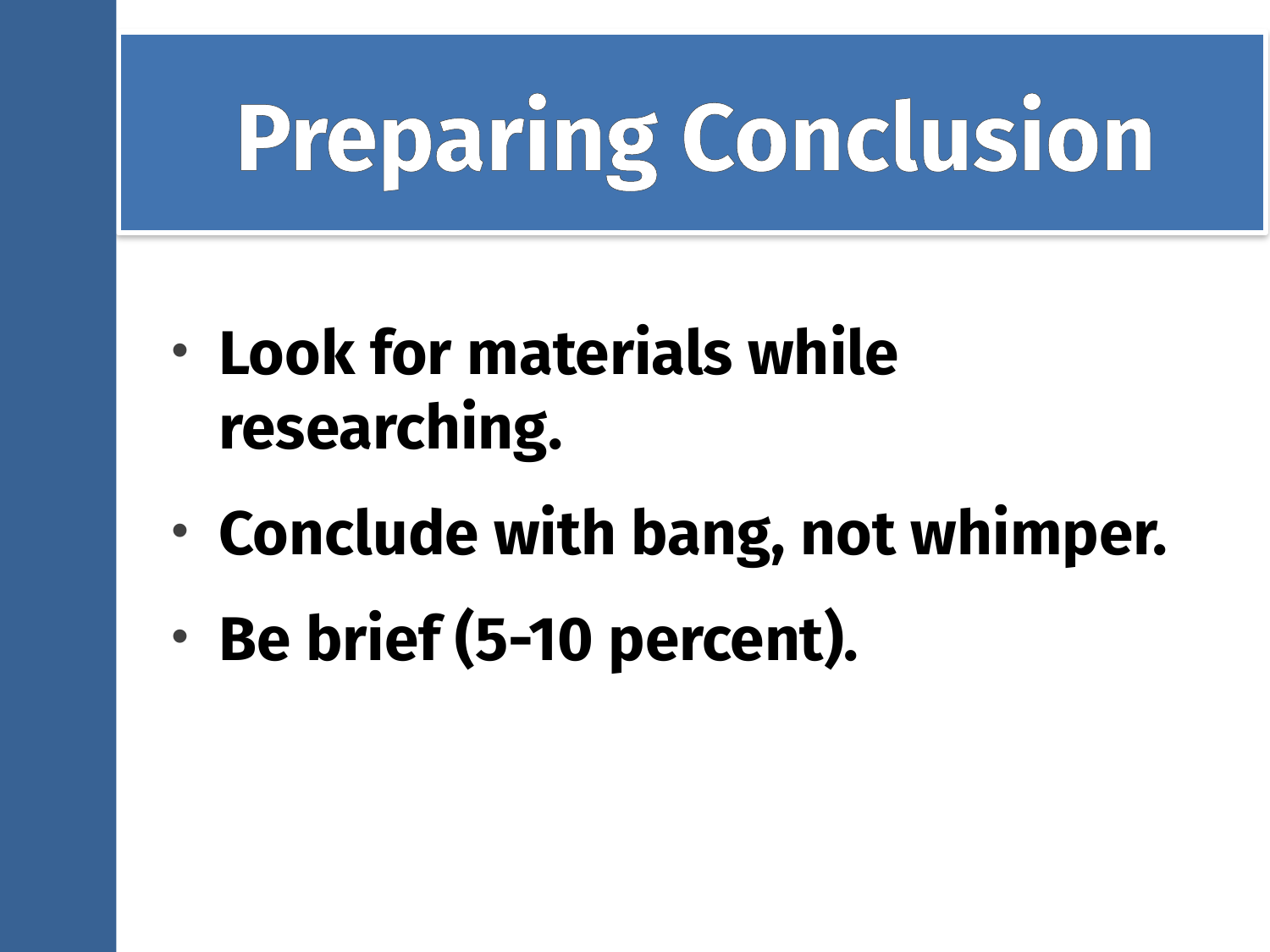

# Preparing Conclusion
Look for materials while researching.
Conclude with bang, not whimper.
Be brief (5-10 percent).